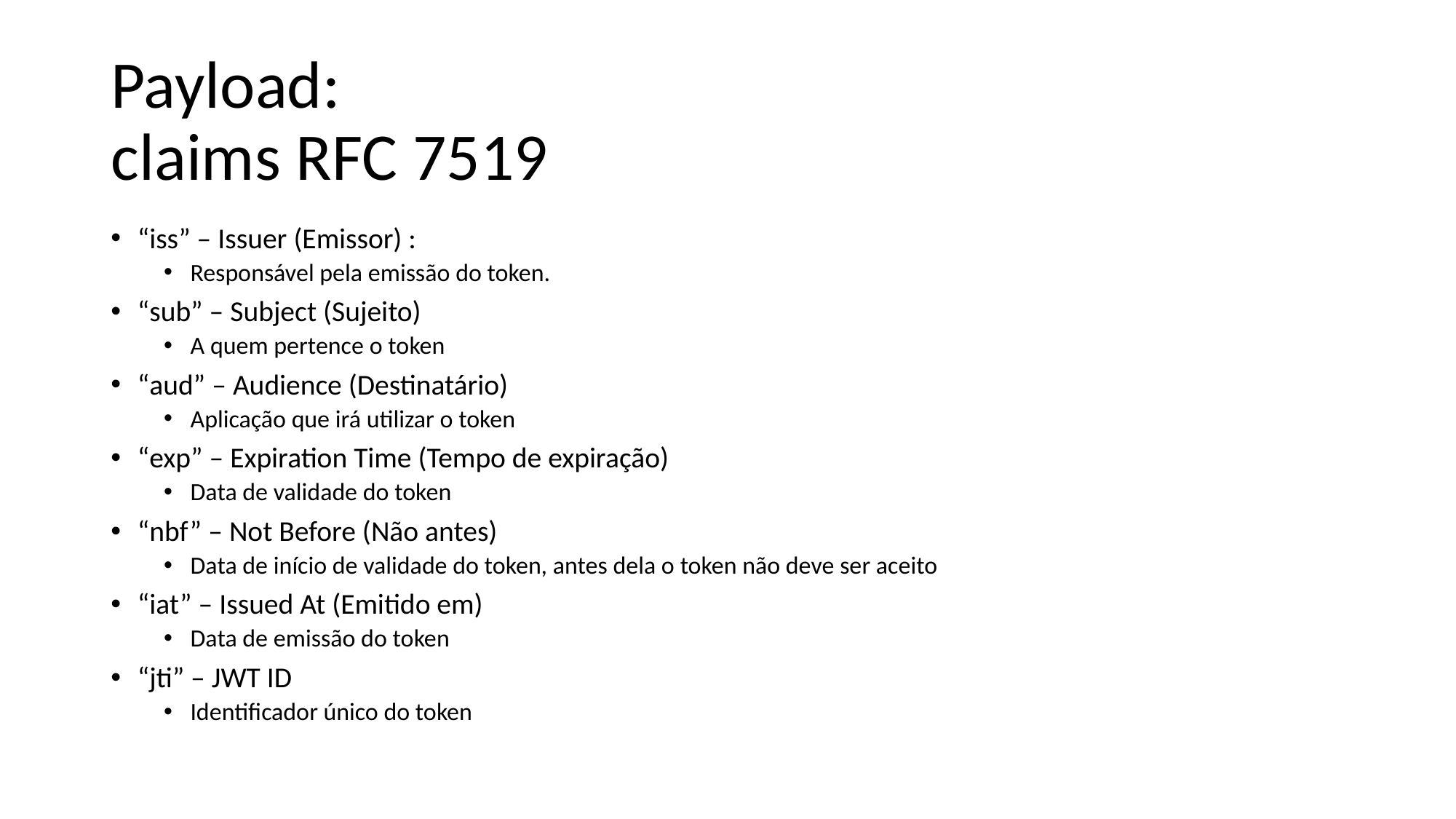

# Payload: claims RFC 7519
“iss” – Issuer (Emissor) :
Responsável pela emissão do token.
“sub” – Subject (Sujeito)
A quem pertence o token
“aud” – Audience (Destinatário)
Aplicação que irá utilizar o token
“exp” – Expiration Time (Tempo de expiração)
Data de validade do token
“nbf” – Not Before (Não antes)
Data de início de validade do token, antes dela o token não deve ser aceito
“iat” – Issued At (Emitido em)
Data de emissão do token
“jti” – JWT ID
Identificador único do token